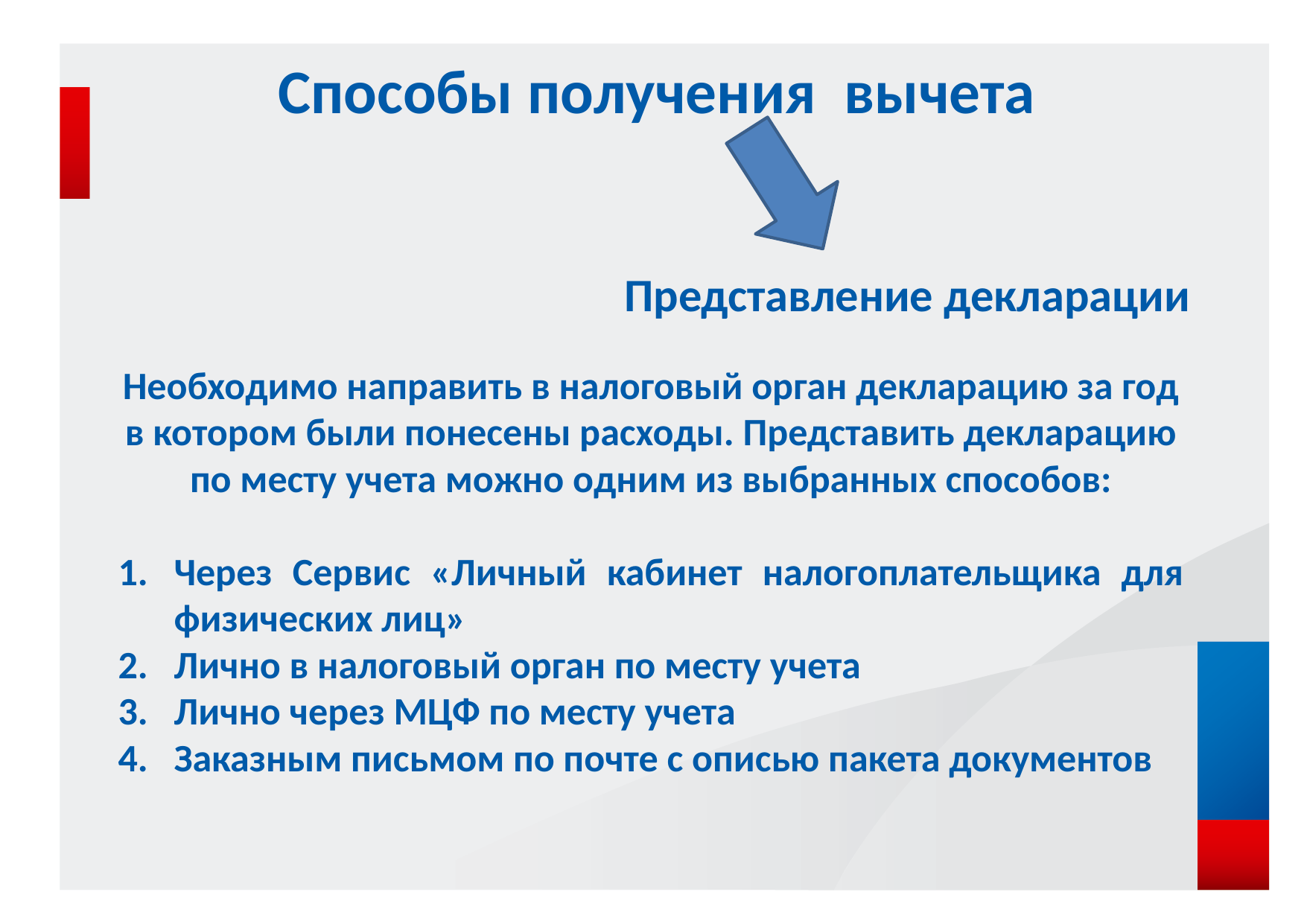

Способы получения  вычета

Представление декларации
Необходимо направить в налоговый орган декларацию за год в котором были понесены расходы. Представить декларацию по месту учета можно одним из выбранных способов:

Через Сервис «Личный кабинет налогоплательщика для физических лиц»
Лично в налоговый орган по месту учета
Лично через МЦФ по месту учета
Заказным письмом по почте с описью пакета документов